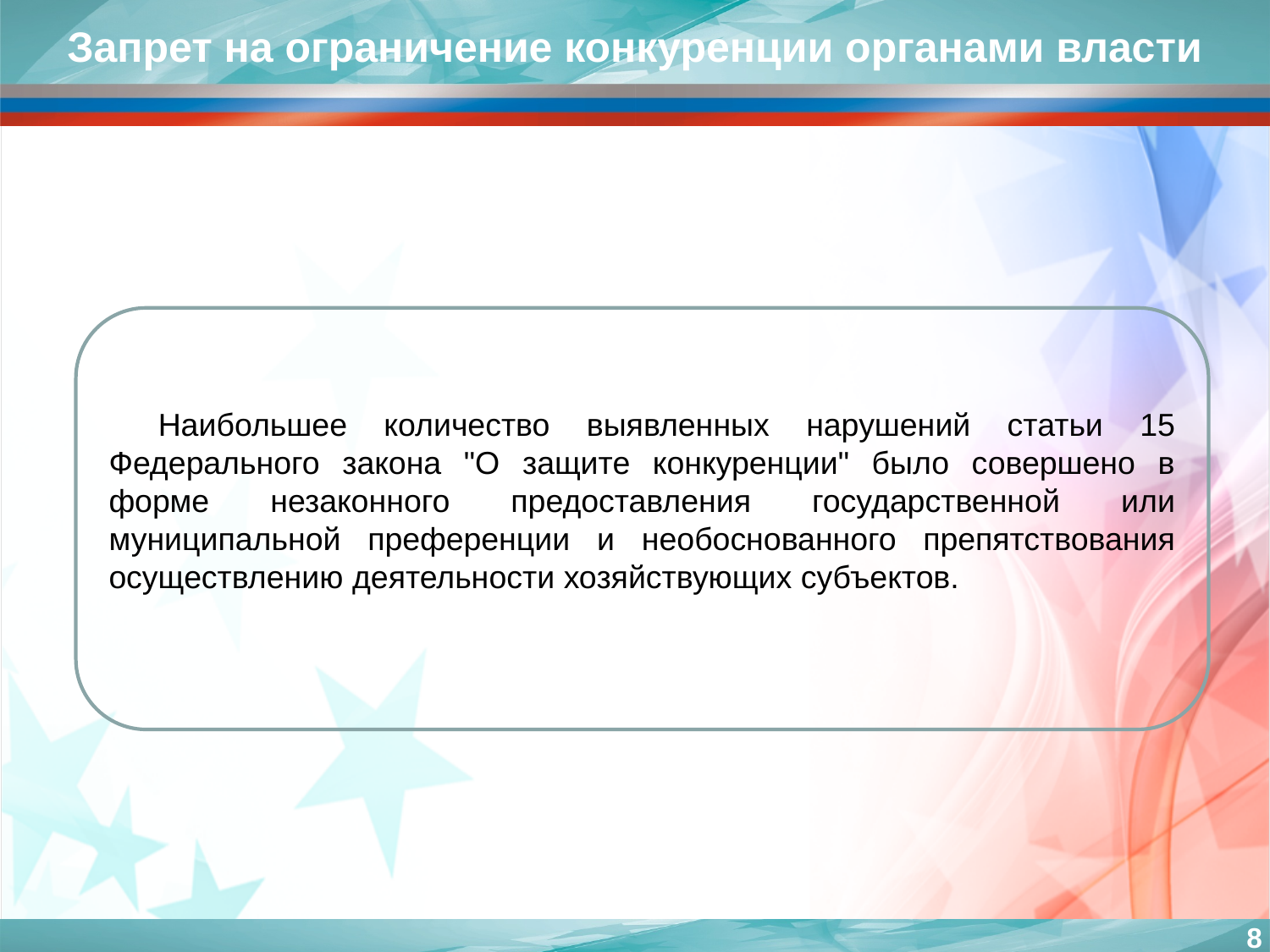

Запрет на ограничение конкуренции органами власти
Наибольшее количество выявленных нарушений статьи 15 Федерального закона "О защите конкуренции" было совершено в форме незаконного предоставления государственной или муниципальной преференции и необоснованного препятствования осуществлению деятельности хозяйствующих субъектов.

8